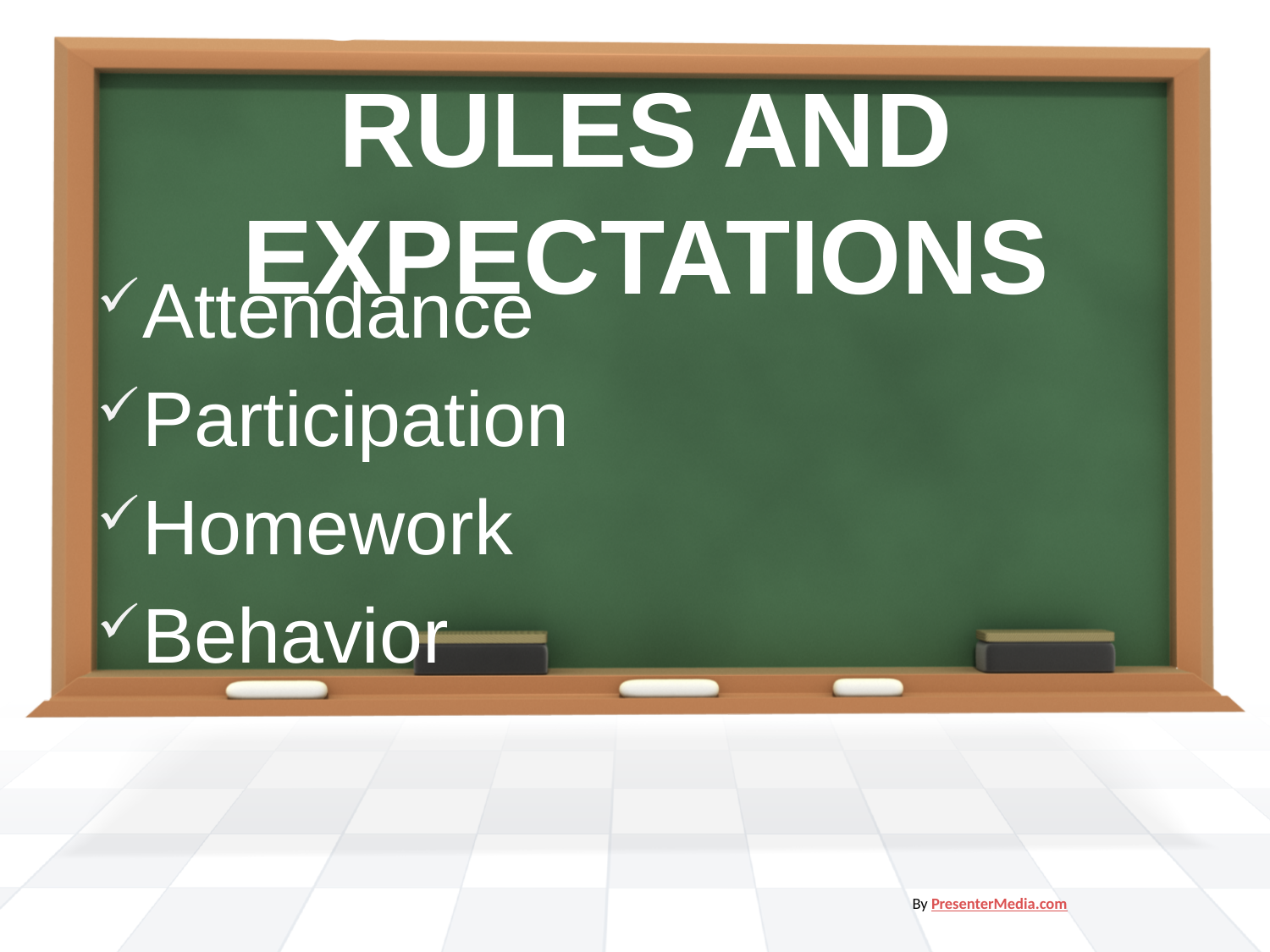

# CLASSROOM RULES AND EXPECTATIONS
Attendance
Participation
Homework
Behavior

By PresenterMedia.com